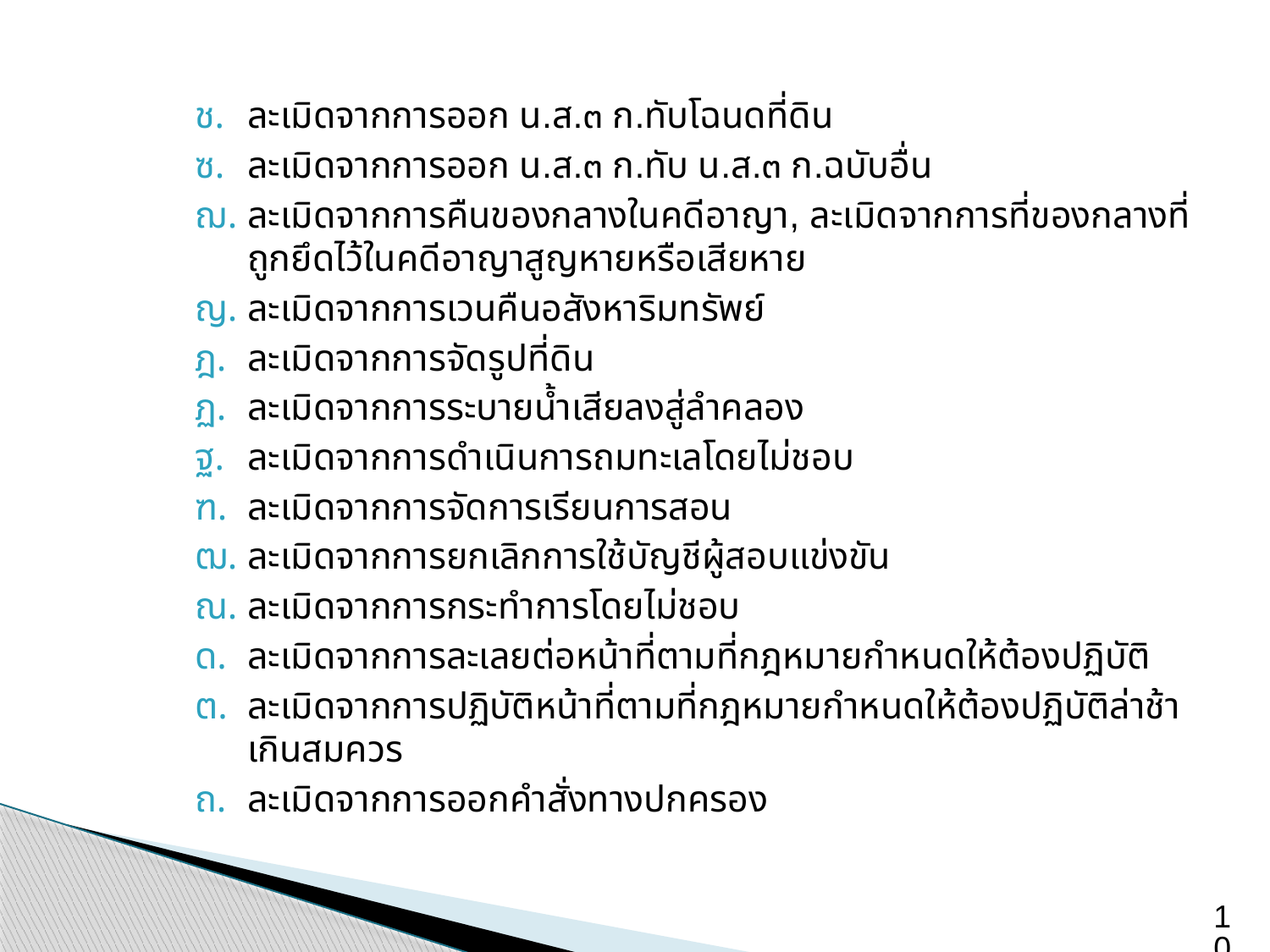

ละเมิดจากการออก น.ส.๓ ก.ทับโฉนดที่ดิน
ละเมิดจากการออก น.ส.๓ ก.ทับ น.ส.๓ ก.ฉบับอื่น
ละเมิดจากการคืนของกลางในคดีอาญา, ละเมิดจากการที่ของกลางที่ถูกยึดไว้ในคดีอาญาสูญหายหรือเสียหาย
ละเมิดจากการเวนคืนอสังหาริมทรัพย์
ละเมิดจากการจัดรูปที่ดิน
ละเมิดจากการระบายน้ำเสียลงสู่ลำคลอง
ละเมิดจากการดำเนินการถมทะเลโดยไม่ชอบ
ละเมิดจากการจัดการเรียนการสอน
ละเมิดจากการยกเลิกการใช้บัญชีผู้สอบแข่งขัน
ละเมิดจากการกระทำการโดยไม่ชอบ
ละเมิดจากการละเลยต่อหน้าที่ตามที่กฎหมายกำหนดให้ต้องปฏิบัติ
ละเมิดจากการปฏิบัติหน้าที่ตามที่กฎหมายกำหนดให้ต้องปฏิบัติล่าช้าเกินสมควร
ละเมิดจากการออกคำสั่งทางปกครอง

10